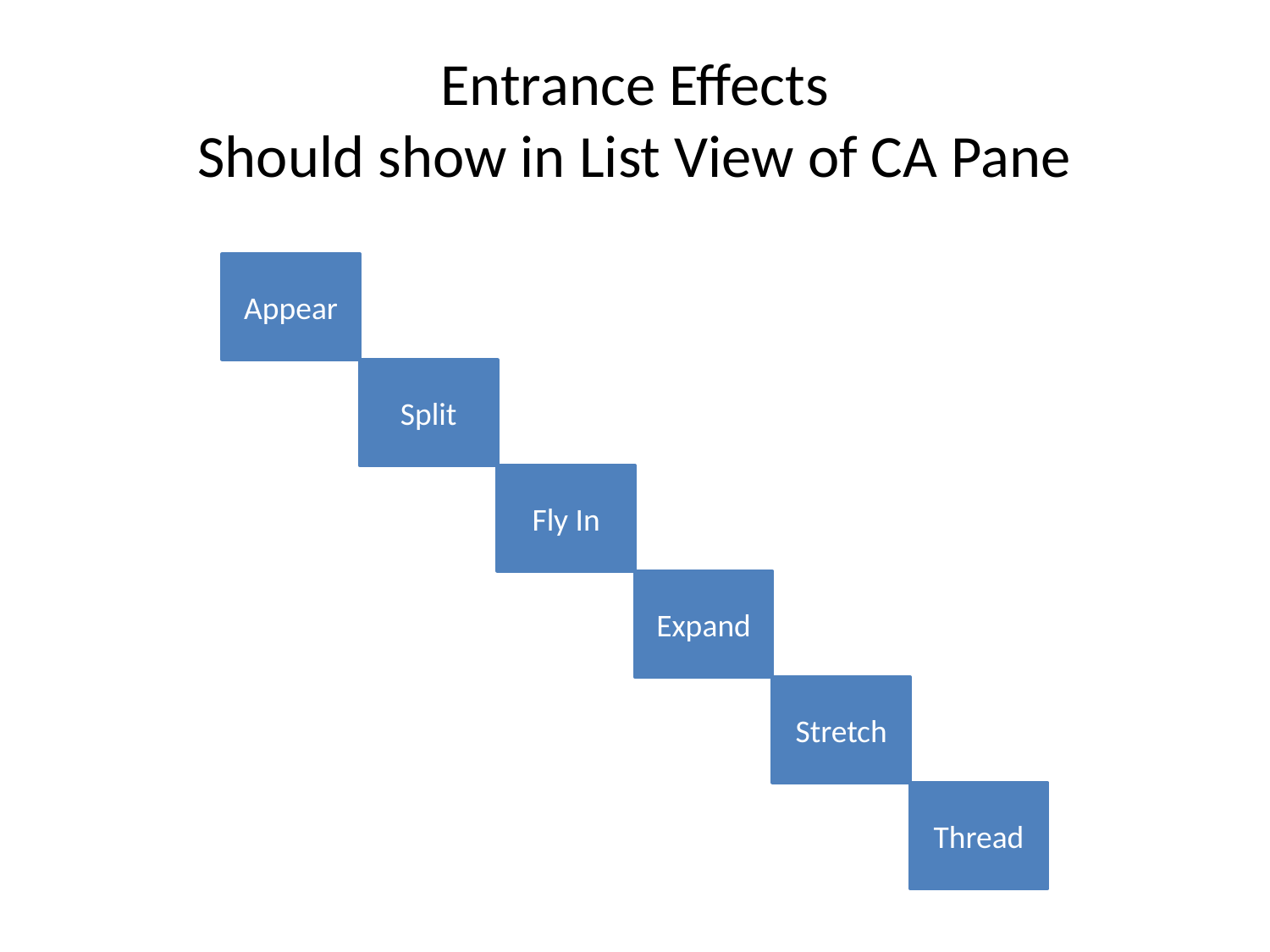

# Entrance Effects Should show in List View of CA Pane
Appear
Split
Fly In
Expand
Stretch
Thread